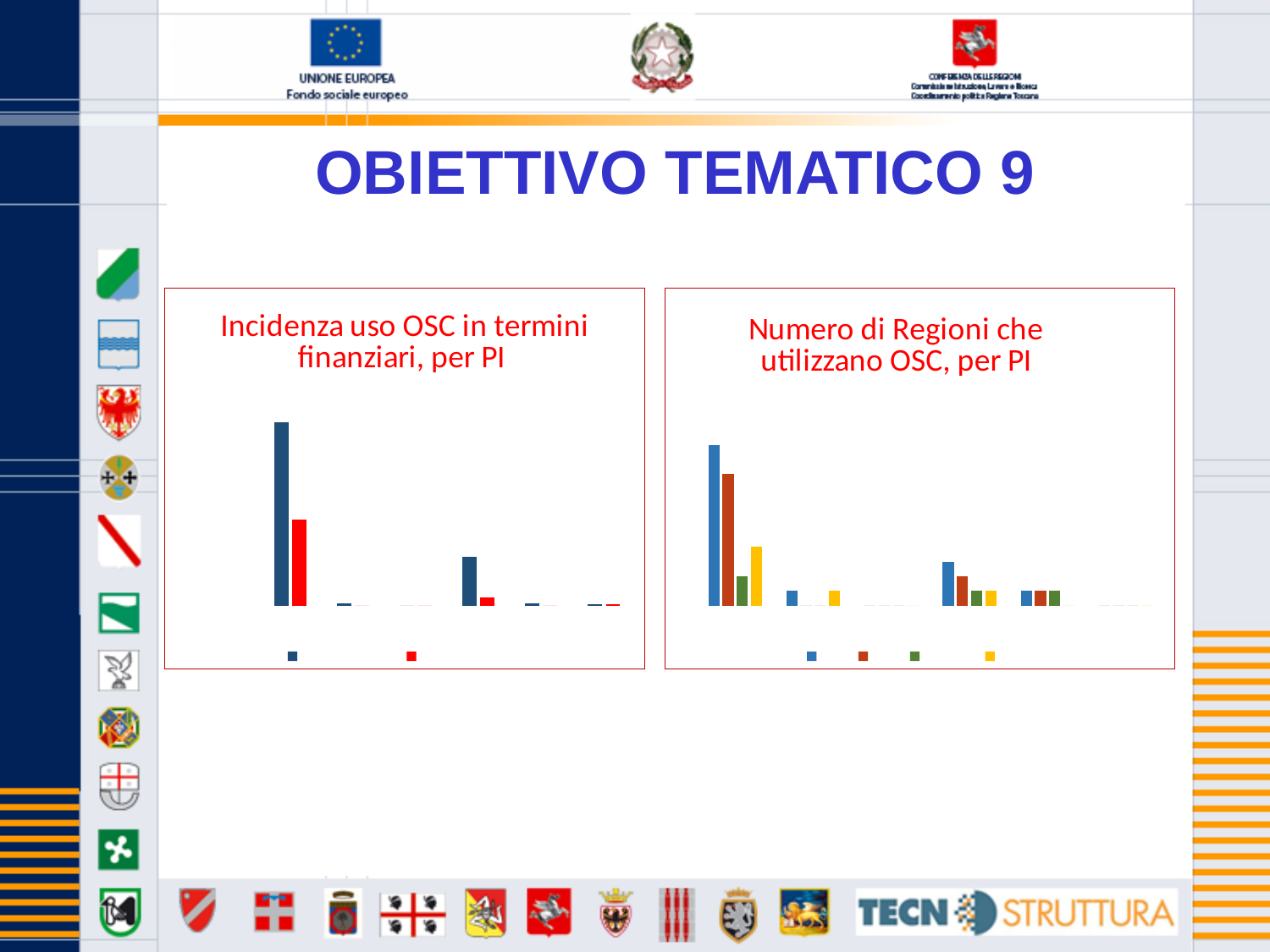

OBIETTIVO TEMATICO 9

### Chart: Incidenza uso OSC in termini finanziari, per PI

| Category | Programmato  | Impegnato OSC |
|---|---|---|
| 9, i) | 404027597.14 | 189283167.14 |
| 9, ii) | 4100000.0 | 0.0 |
| 9, iii) | 0.0 | 0.0 |
| 9, iv) | 107769951.0 | 17237119.0 |
| 9, v) | 4539861.0 | 0.0 |
| 9, vi) | 2387000.0 | 2387000.0 |

### Chart: Numero di Regioni che utilizzano OSC, per PI

| Category | OSC | UCS | Somme | Tassi |
|---|---|---|---|---|
| 9, i) | 11.0 | 9.0 | 2.0 | 4.0 |
| 9, ii) | 1.0 | 0.0 | 0.0 | 1.0 |
| 9, iii) | 0.0 | 0.0 | 0.0 | 0.0 |
| 9, iv) | 3.0 | 2.0 | 1.0 | 1.0 |
| 9, v) | 1.0 | 1.0 | 1.0 | 0.0 |
| 9, vi) | 0.0 | 0.0 | 0.0 | 0.0 |